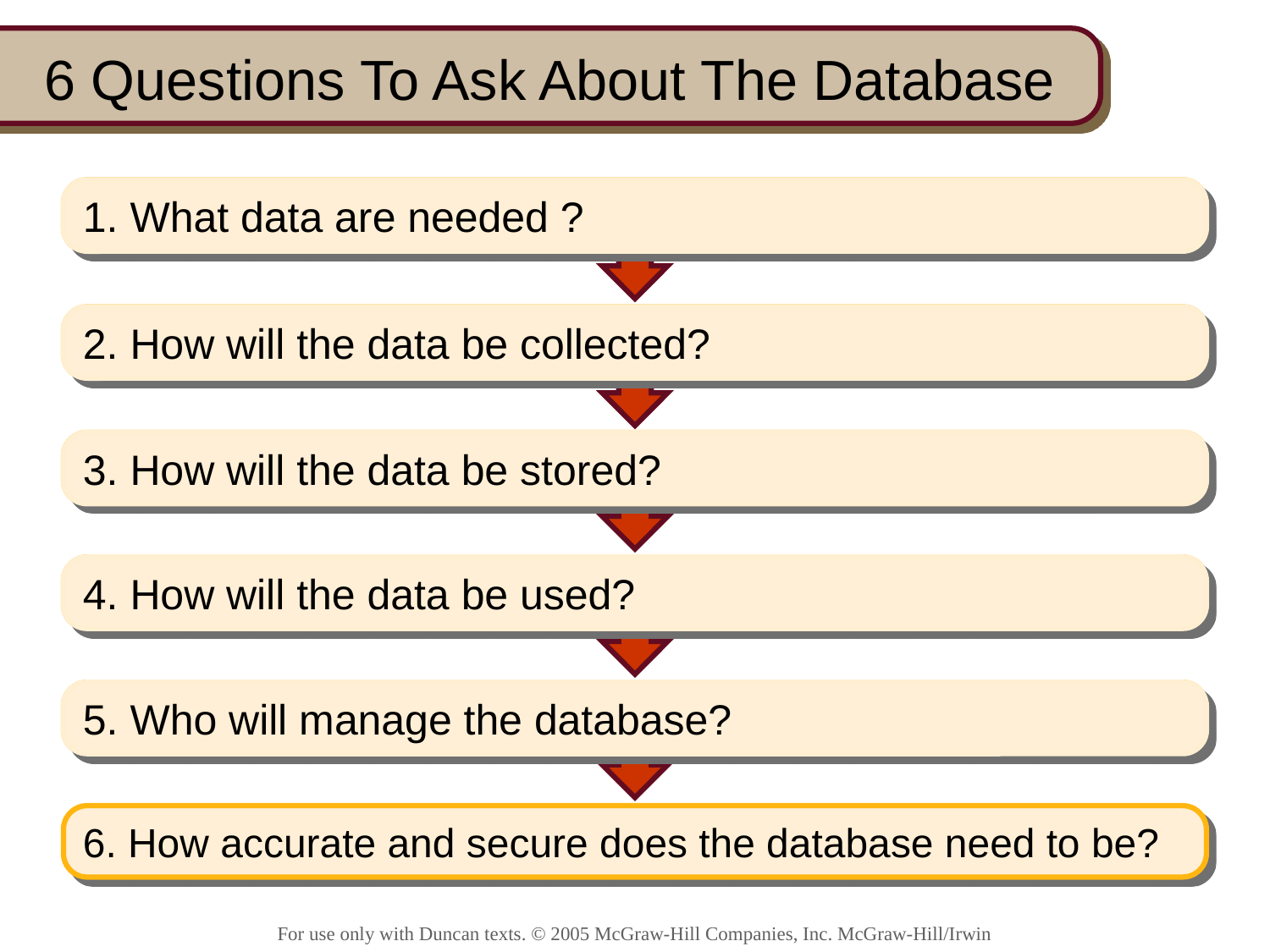

# 6 Questions To Ask About The Database
1. What data are needed ?
1. What data are needed ?

2. How will the data be collected?
2. How will the data be collected?

3. How will the data be stored?
3. How will the data be stored?

4. How will the data be used?
4. How will the data be used?

5. Who will manage the database?
5. Who will manage the database?

6. How accurate and secure does the database need to be?